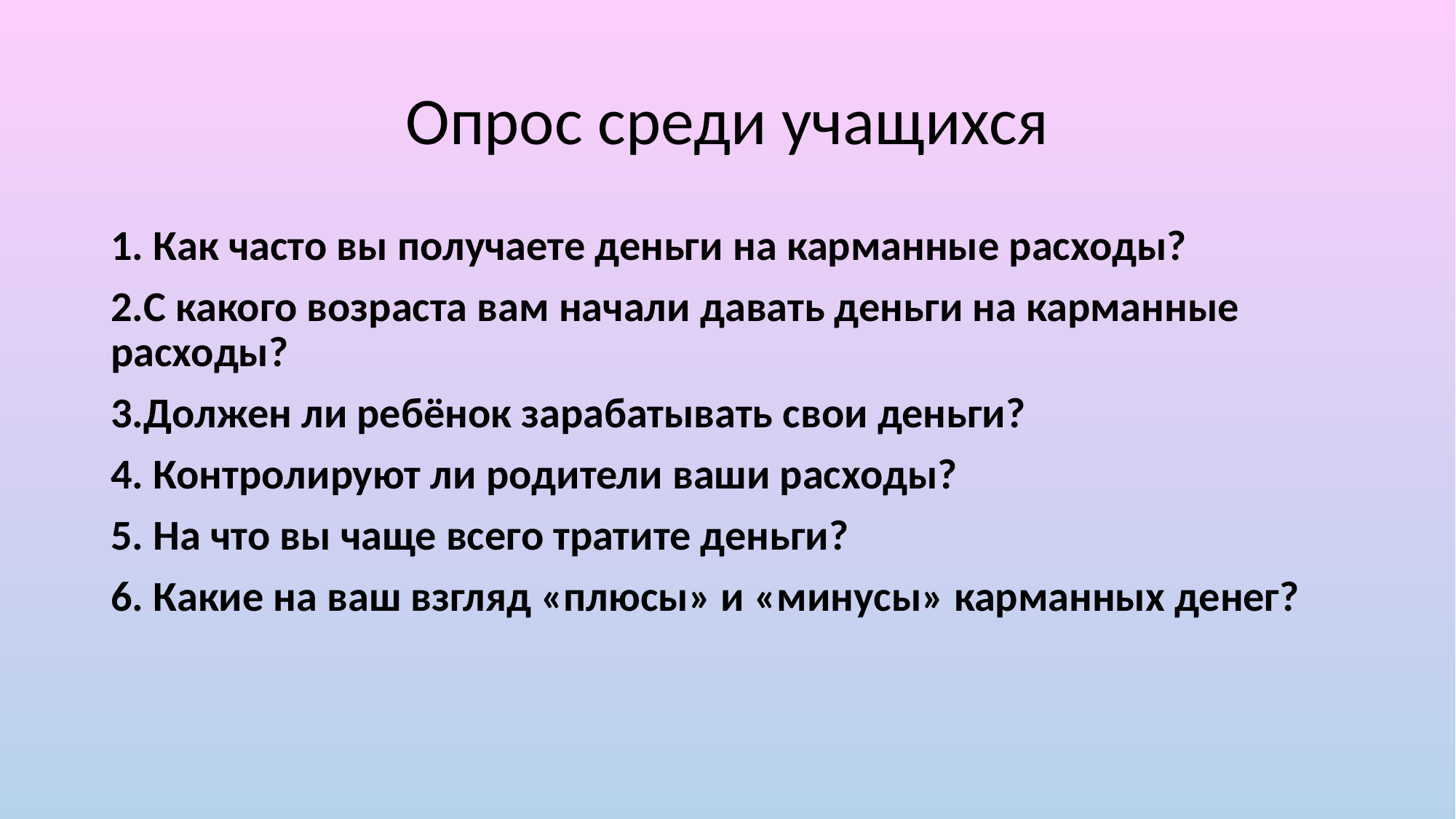

# Опрос среди учащихся
1. Как часто вы получаете деньги на карманные расходы?
2.С какого возраста вам начали давать деньги на карманные расходы?
3.Должен ли ребёнок зарабатывать свои деньги?
4. Контролируют ли родители ваши расходы?
5. На что вы чаще всего тратите деньги?
6. Какие на ваш взгляд «плюсы» и «минусы» карманных денег?